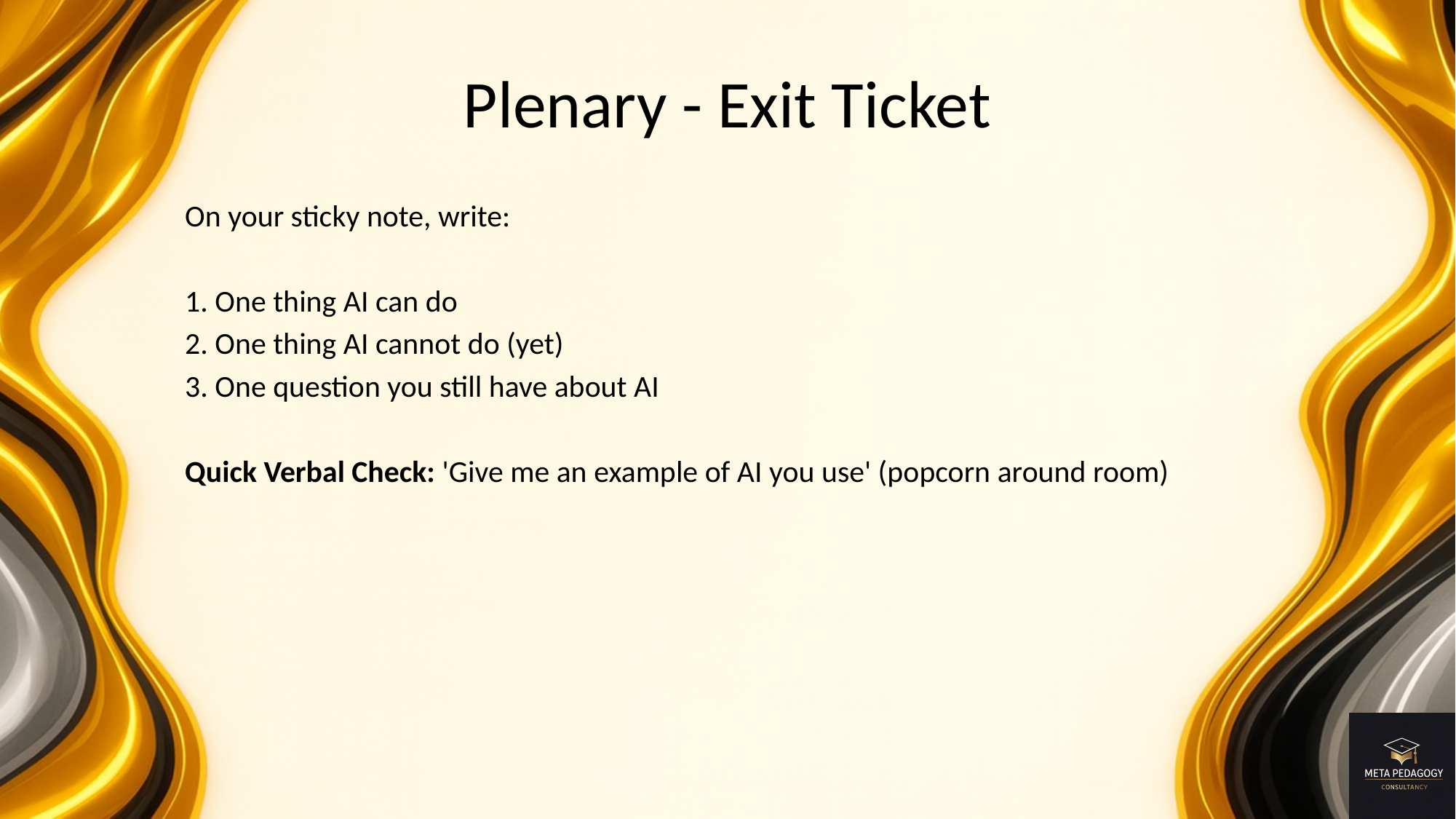

# Plenary - Exit Ticket
On your sticky note, write:

1. One thing AI can do
2. One thing AI cannot do (yet)
3. One question you still have about AI

Quick Verbal Check: 'Give me an example of AI you use' (popcorn around room)